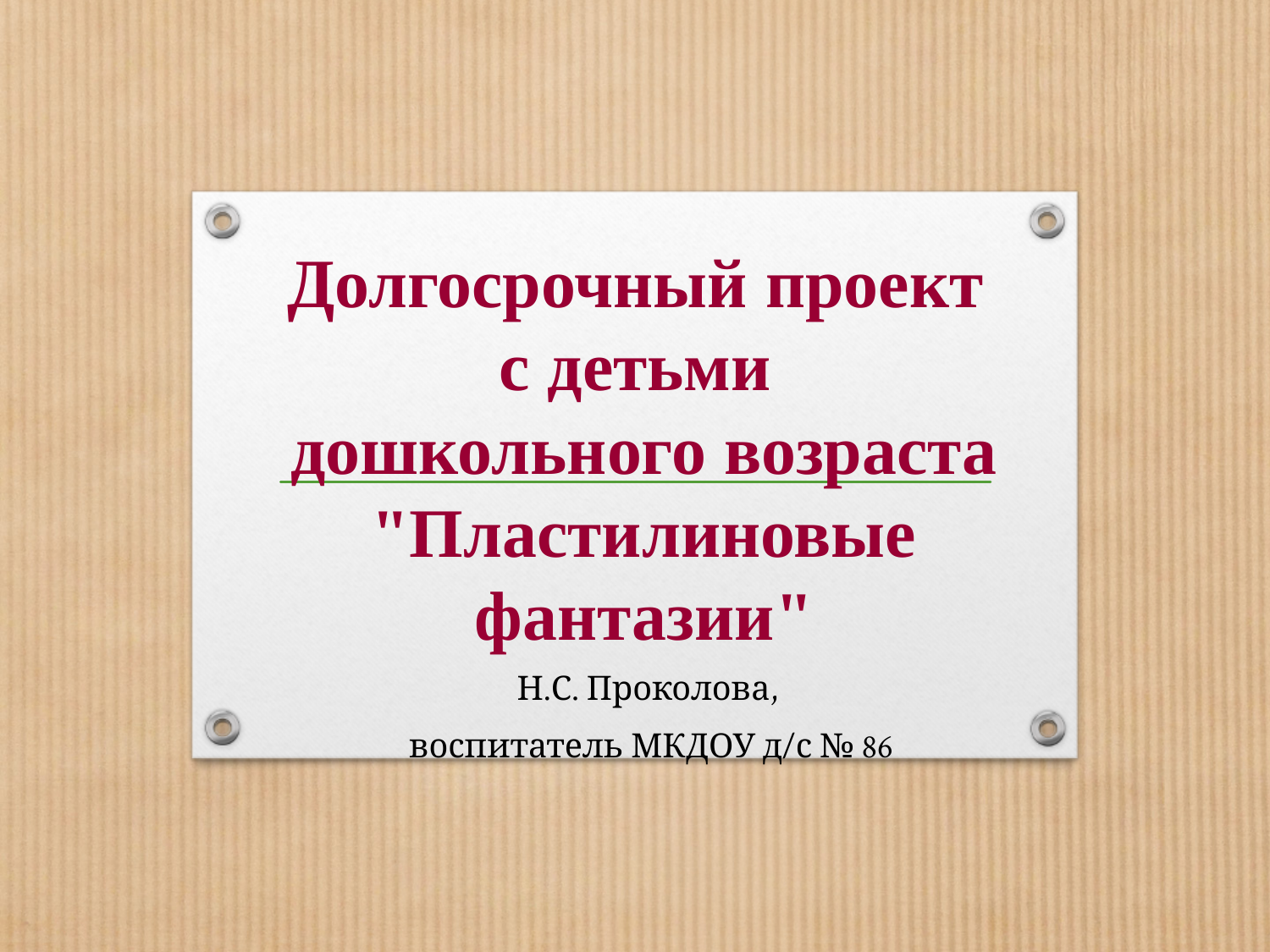

# Долгосрочный проект с детьми дошкольного возраста "Пластилиновые фантазии"
Н.С. Проколова,
воспитатель МКДОУ д/с № 86